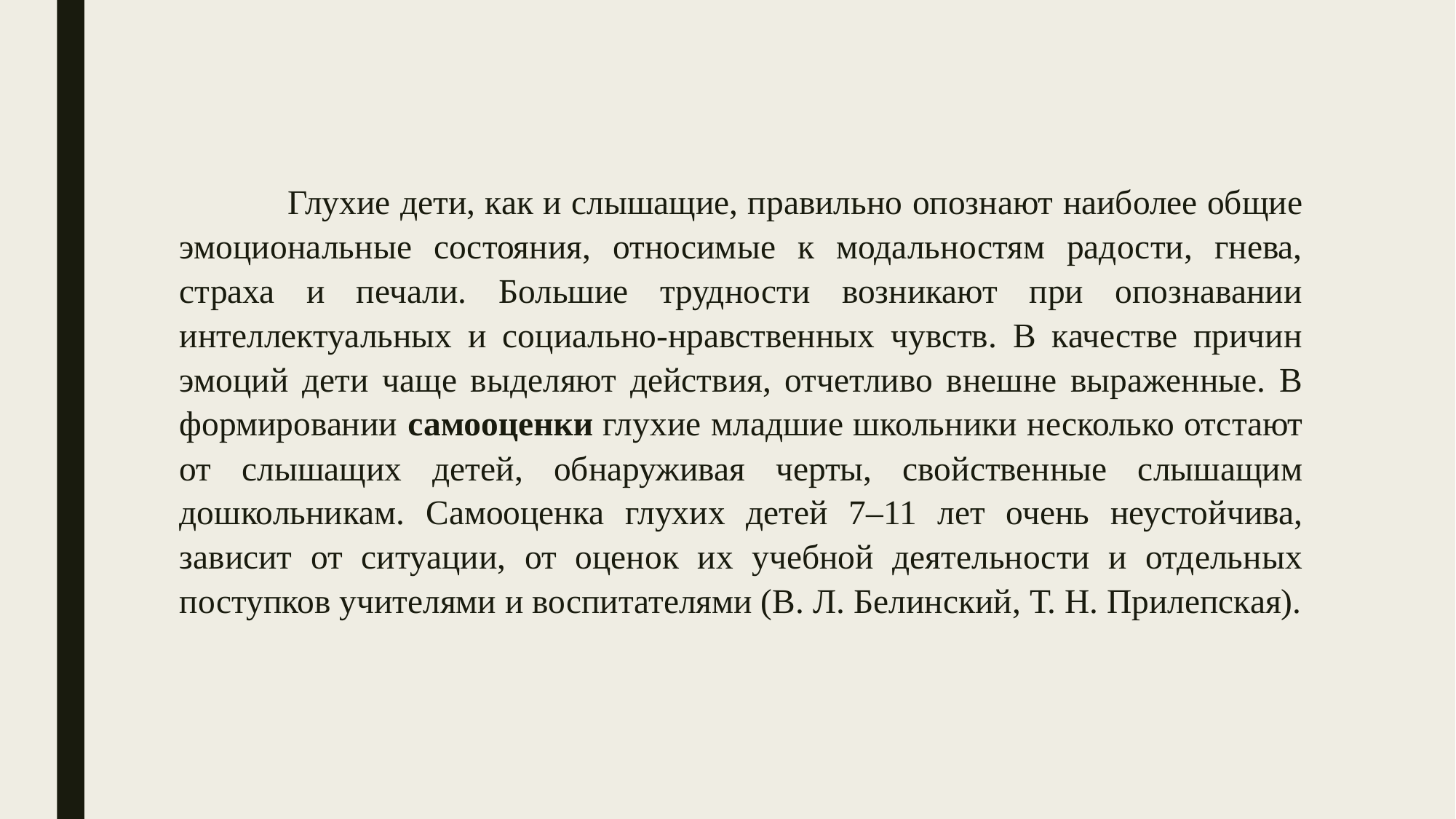

# Глухие дети, как и слышащие, правильно опознают наиболее общие эмоциональные состояния, относимые к модальностям радости, гнева, страха и печали. Большие трудности возникают при опознавании интеллектуальных и социально-нравственных чувств. В качестве причин эмоций дети чаще выделяют действия, отчетливо внешне выраженные. В формировании самооценки глухие младшие школьники несколько отстают от слышащих детей, обнаруживая черты, свойственные слышащим дошкольникам. Самооценка глухих детей 7–11 лет очень неустойчива, зависит от ситуации, от оценок их учебной деятельности и отдельных поступков учителями и воспитателями (В. Л. Белинский, Т. Н. Прилепская).